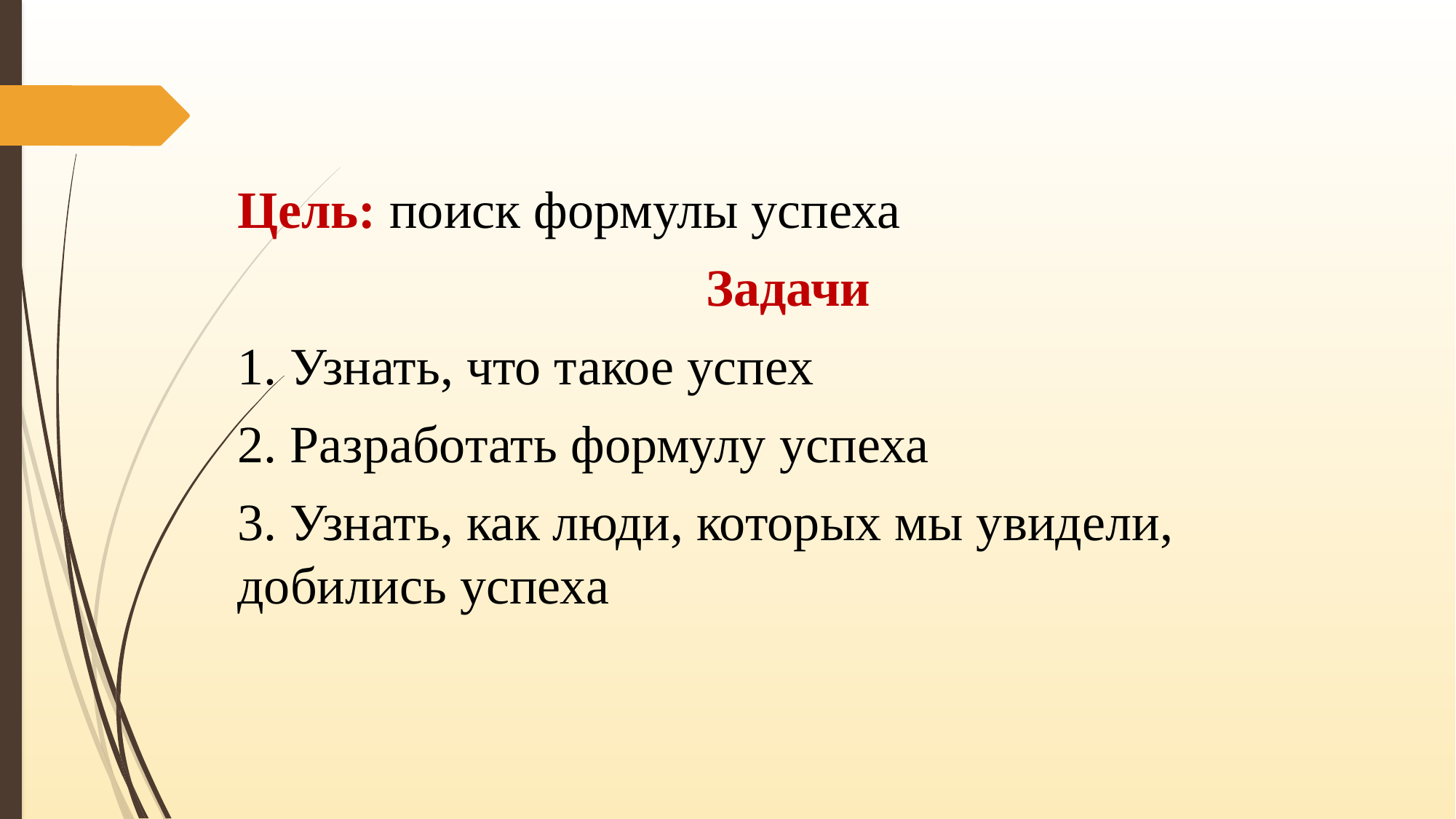

Цель: поиск формулы успеха
Задачи
1. Узнать, что такое успех
2. Разработать формулу успеха
3. Узнать, как люди, которых мы увидели, добились успеха